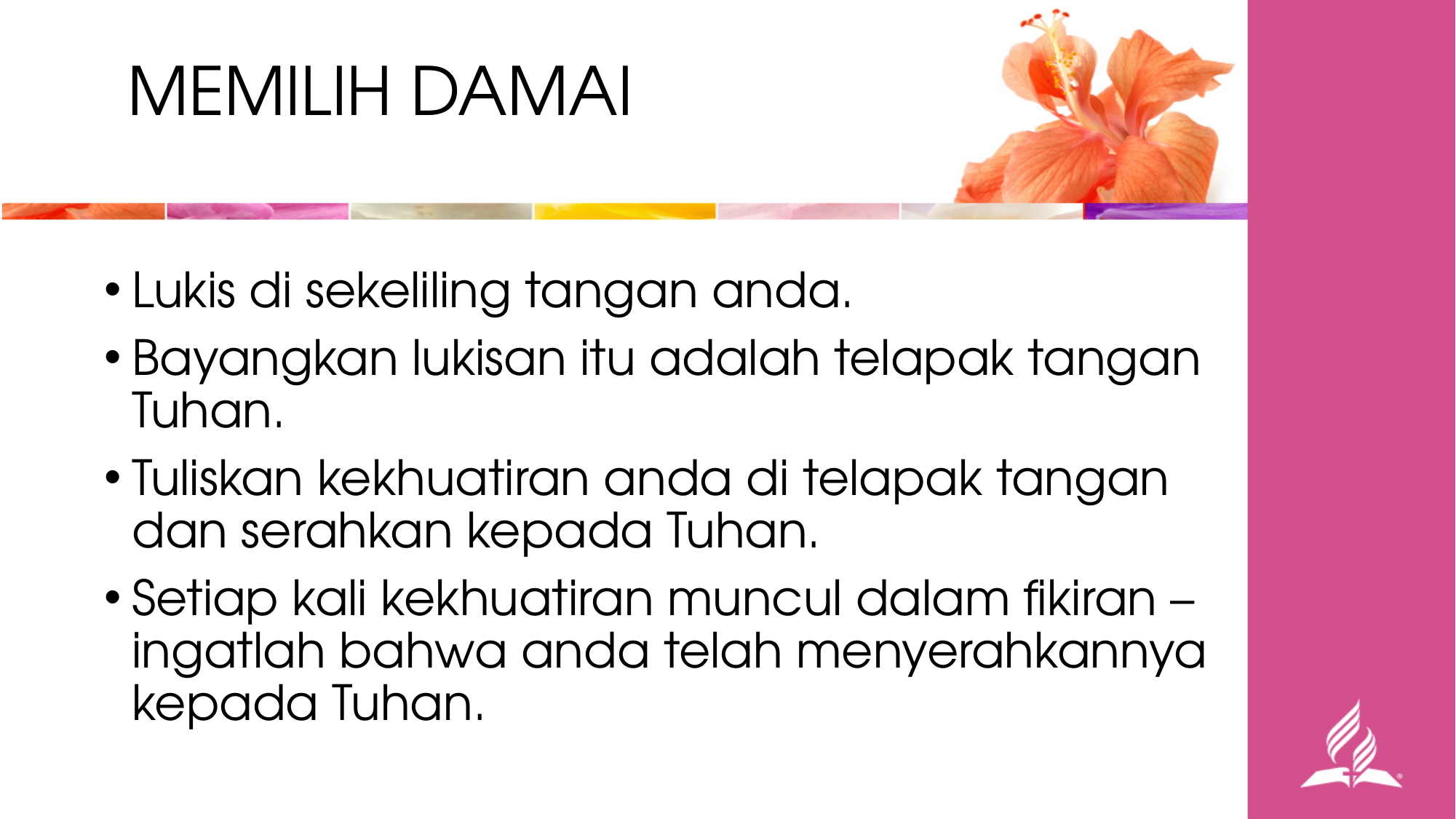

MEMILIH DAMAI
Lukis di sekeliling tangan anda.
Bayangkan lukisan itu adalah telapak tangan Tuhan.
Tuliskan kekhuatiran anda di telapak tangan dan serahkan kepada Tuhan.
Setiap kali kekhuatiran muncul dalam fikiran – ingatlah bahwa anda telah menyerahkannya kepada Tuhan.